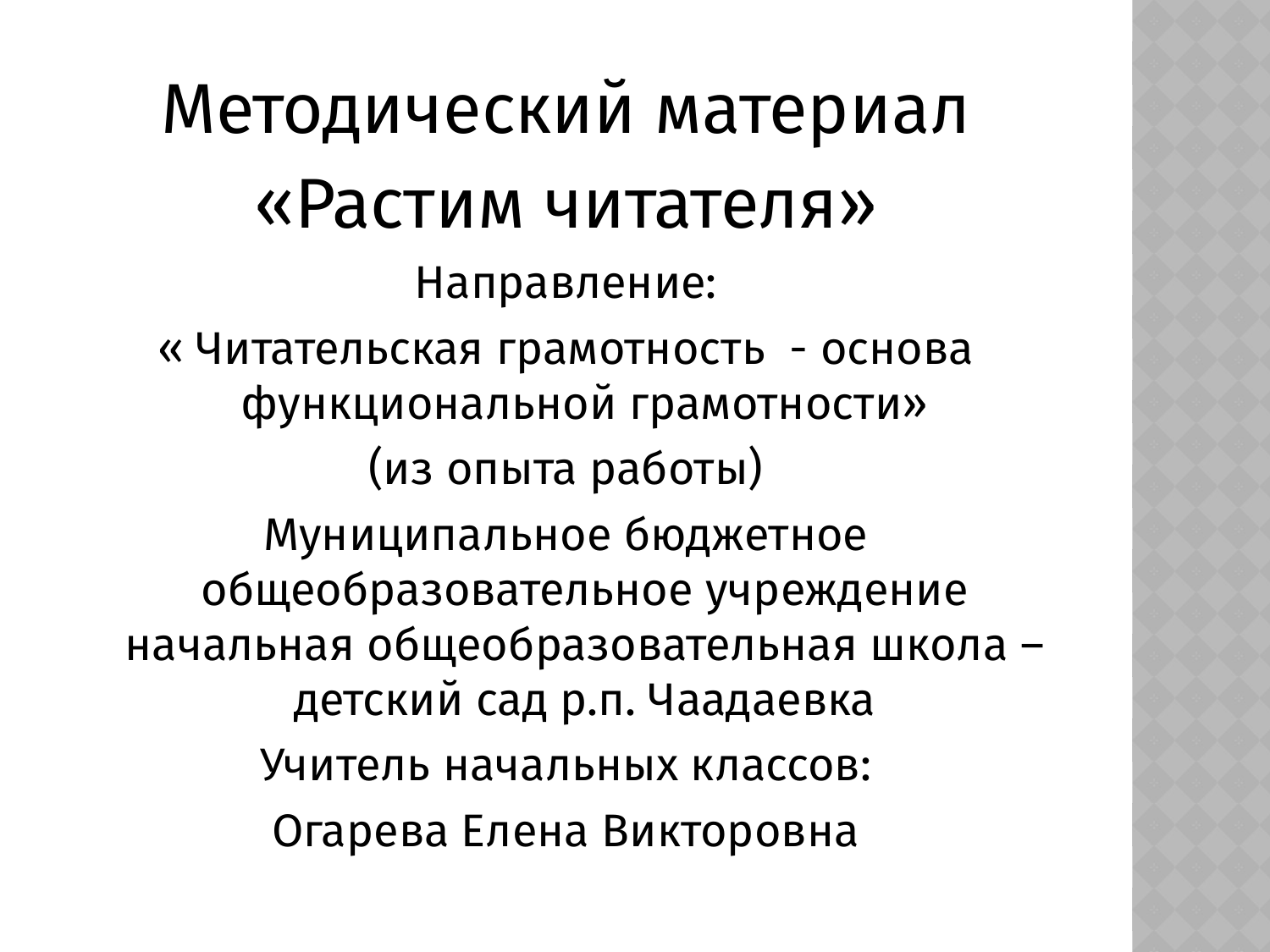

#
Методический материал
«Растим читателя»
Направление:
« Читательская грамотность  - основа функциональной грамотности»
(из опыта работы)
Муниципальное бюджетное общеобразовательное учреждение начальная общеобразовательная школа – детский сад р.п. Чаадаевка
Учитель начальных классов:
Огарева Елена Викторовна